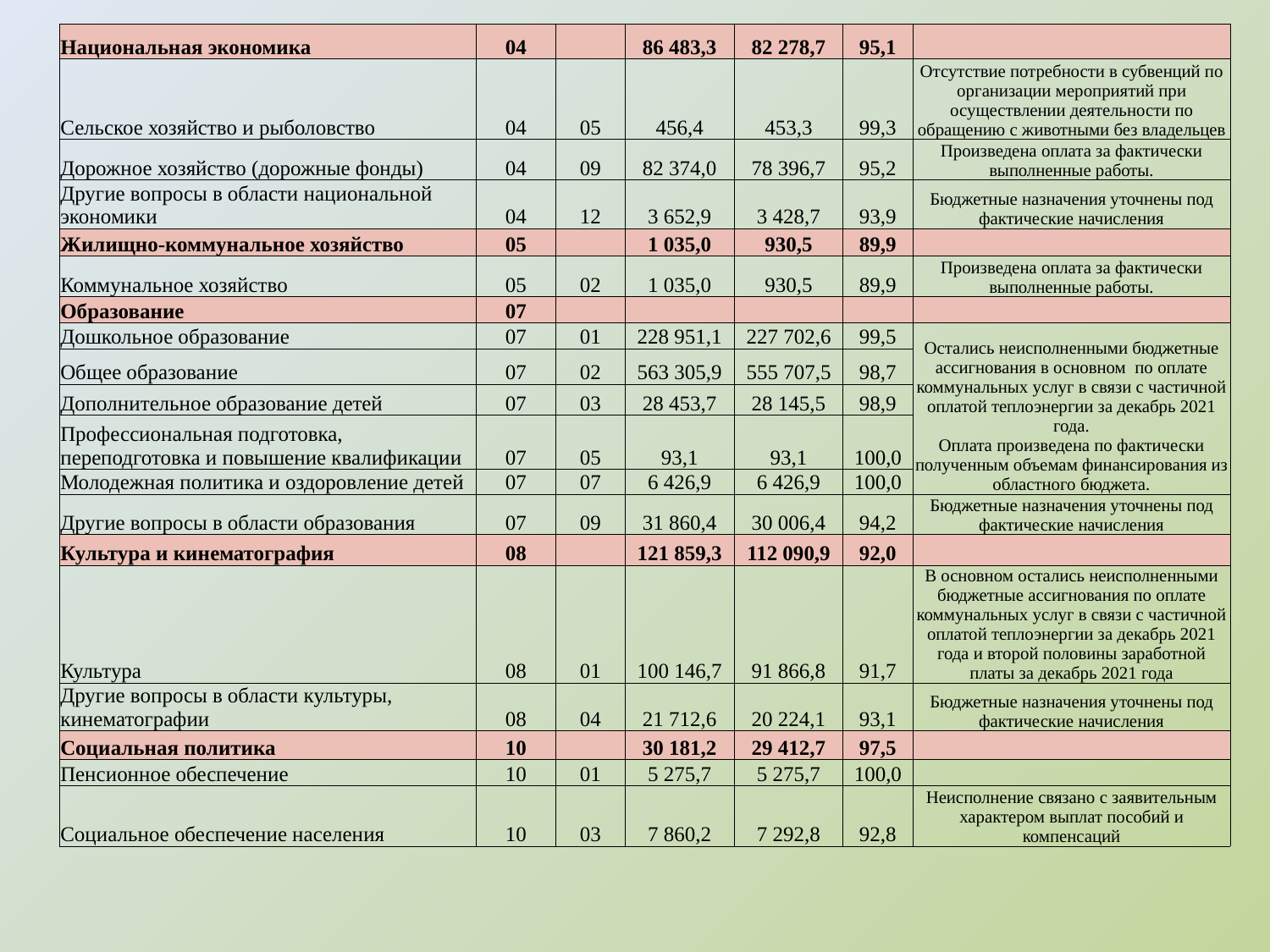

| Национальная экономика | 04 |  | 86 483,3 | 82 278,7 | 95,1 |  |
| --- | --- | --- | --- | --- | --- | --- |
| Сельское хозяйство и рыболовство | 04 | 05 | 456,4 | 453,3 | 99,3 | Отсутствие потребности в субвенций по организации мероприятий при осуществлении деятельности по обращению с животными без владельцев |
| Дорожное хозяйство (дорожные фонды) | 04 | 09 | 82 374,0 | 78 396,7 | 95,2 | Произведена оплата за фактически выполненные работы. |
| Другие вопросы в области национальной экономики | 04 | 12 | 3 652,9 | 3 428,7 | 93,9 | Бюджетные назначения уточнены под фактические начисления |
| Жилищно-коммунальное хозяйство | 05 |  | 1 035,0 | 930,5 | 89,9 |  |
| Коммунальное хозяйство | 05 | 02 | 1 035,0 | 930,5 | 89,9 | Произведена оплата за фактически выполненные работы. |
| Образование | 07 |  |  |  |  |  |
| Дошкольное образование | 07 | 01 | 228 951,1 | 227 702,6 | 99,5 | Остались неисполненными бюджетные ассигнования в основном по оплате коммунальных услуг в связи с частичной оплатой теплоэнергии за декабрь 2021 года. Оплата произведена по фактически полученным объемам финансирования из областного бюджета. |
| Общее образование | 07 | 02 | 563 305,9 | 555 707,5 | 98,7 |  |
| Дополнительное образование детей | 07 | 03 | 28 453,7 | 28 145,5 | 98,9 |  |
| Профессиональная подготовка, переподготовка и повышение квалификации | 07 | 05 | 93,1 | 93,1 | 100,0 |  |
| Молодежная политика и оздоровление детей | 07 | 07 | 6 426,9 | 6 426,9 | 100,0 |  |
| Другие вопросы в области образования | 07 | 09 | 31 860,4 | 30 006,4 | 94,2 | Бюджетные назначения уточнены под фактические начисления |
| Культура и кинематография | 08 |  | 121 859,3 | 112 090,9 | 92,0 |  |
| Культура | 08 | 01 | 100 146,7 | 91 866,8 | 91,7 | В основном остались неисполненными бюджетные ассигнования по оплате коммунальных услуг в связи с частичной оплатой теплоэнергии за декабрь 2021 года и второй половины заработной платы за декабрь 2021 года |
| Другие вопросы в области культуры, кинематографии | 08 | 04 | 21 712,6 | 20 224,1 | 93,1 | Бюджетные назначения уточнены под фактические начисления |
| Социальная политика | 10 |  | 30 181,2 | 29 412,7 | 97,5 |  |
| Пенсионное обеспечение | 10 | 01 | 5 275,7 | 5 275,7 | 100,0 |  |
| Социальное обеспечение населения | 10 | 03 | 7 860,2 | 7 292,8 | 92,8 | Неисполнение связано с заявительным характером выплат пособий и компенсаций |